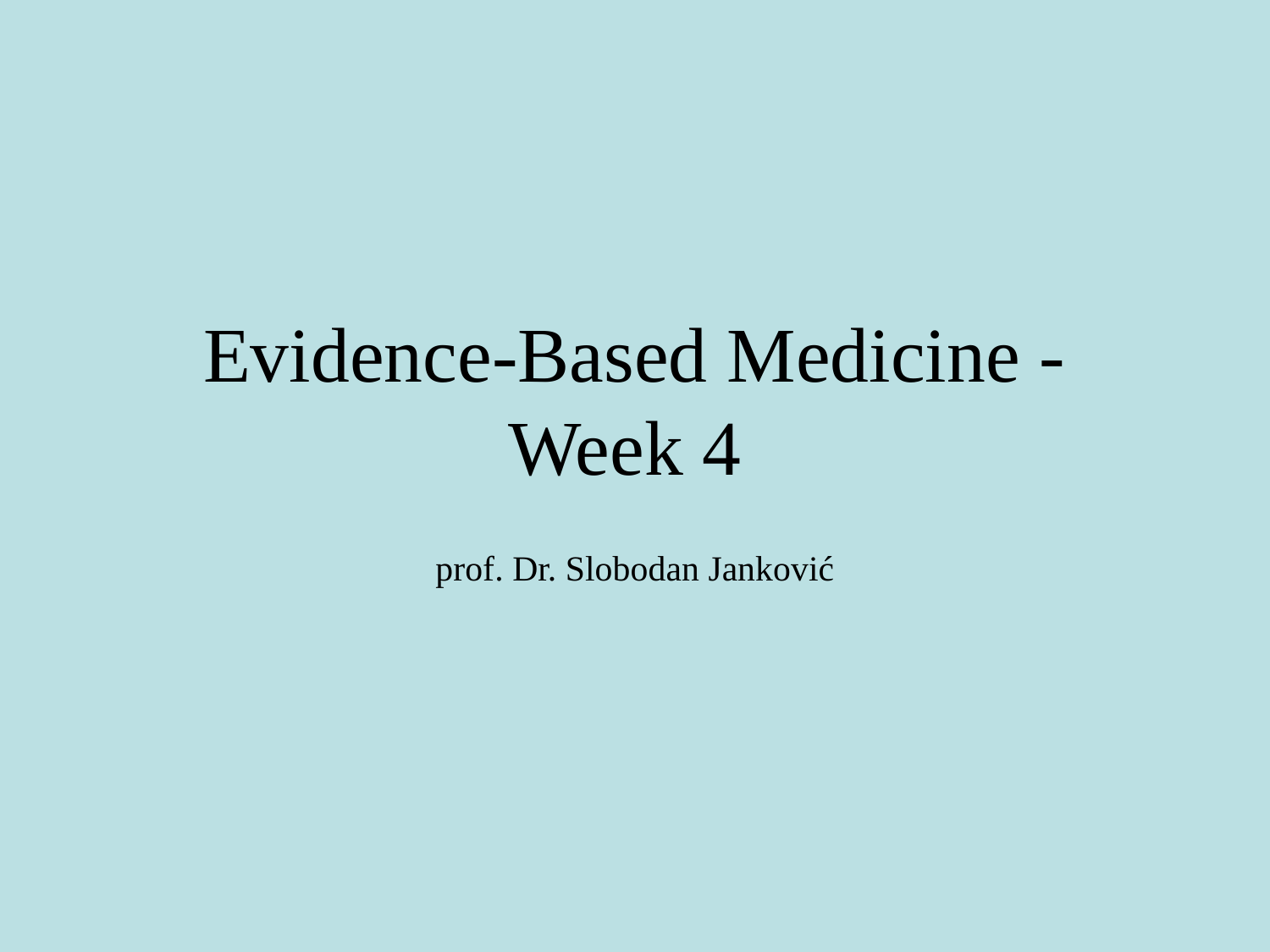

# Evidence-Based Medicine - Week 4
prof. Dr. Slobodan Janković